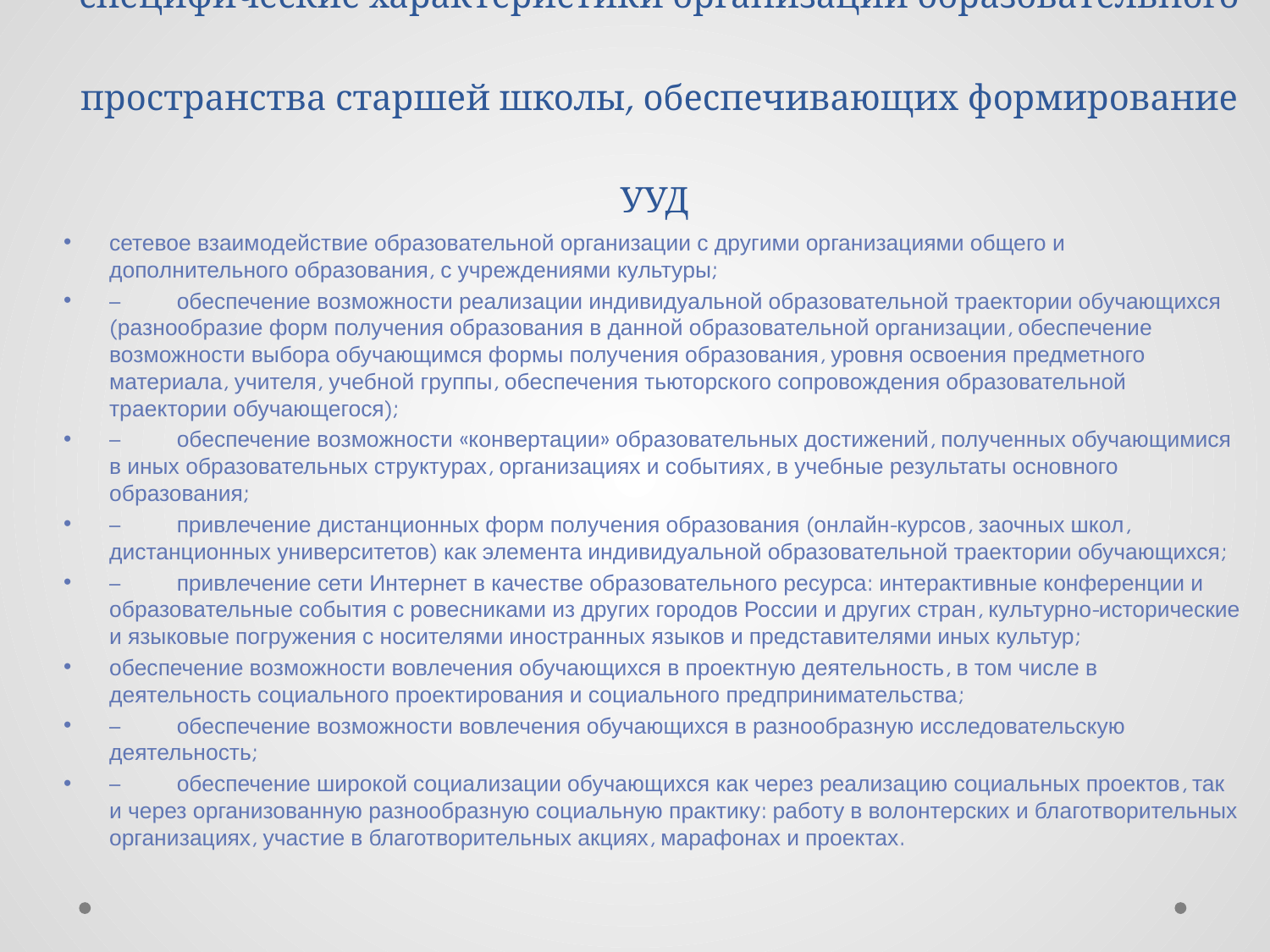

# специфические характеристики организации образовательного пространства старшей школы, обеспечивающих формирование УУД
сетевое взаимодействие образовательной организации с другими организациями общего и дополнительного образования, с учреждениями культуры;
–	обеспечение возможности реализации индивидуальной образовательной траектории обучающихся (разнообразие форм получения образования в данной образовательной организации, обеспечение возможности выбора обучающимся формы получения образования, уровня освоения предметного материала, учителя, учебной группы, обеспечения тьюторского сопровождения образовательной траектории обучающегося);
–	обеспечение возможности «конвертации» образовательных достижений, полученных обучающимися в иных образовательных структурах, организациях и событиях, в учебные результаты основного образования;
–	привлечение дистанционных форм получения образования (онлайн-курсов, заочных школ, дистанционных университетов) как элемента индивидуальной образовательной траектории обучающихся;
–	привлечение сети Интернет в качестве образовательного ресурса: интерактивные конференции и образовательные события с ровесниками из других городов России и других стран, культурно-исторические и языковые погружения с носителями иностранных языков и представителями иных культур;
обеспечение возможности вовлечения обучающихся в проектную деятельность, в том числе в деятельность социального проектирования и социального предпринимательства;
–	обеспечение возможности вовлечения обучающихся в разнообразную исследовательскую деятельность;
–	обеспечение широкой социализации обучающихся как через реализацию социальных проектов, так и через организованную разнообразную социальную практику: работу в волонтерских и благотворительных организациях, участие в благотворительных акциях, марафонах и проектах.